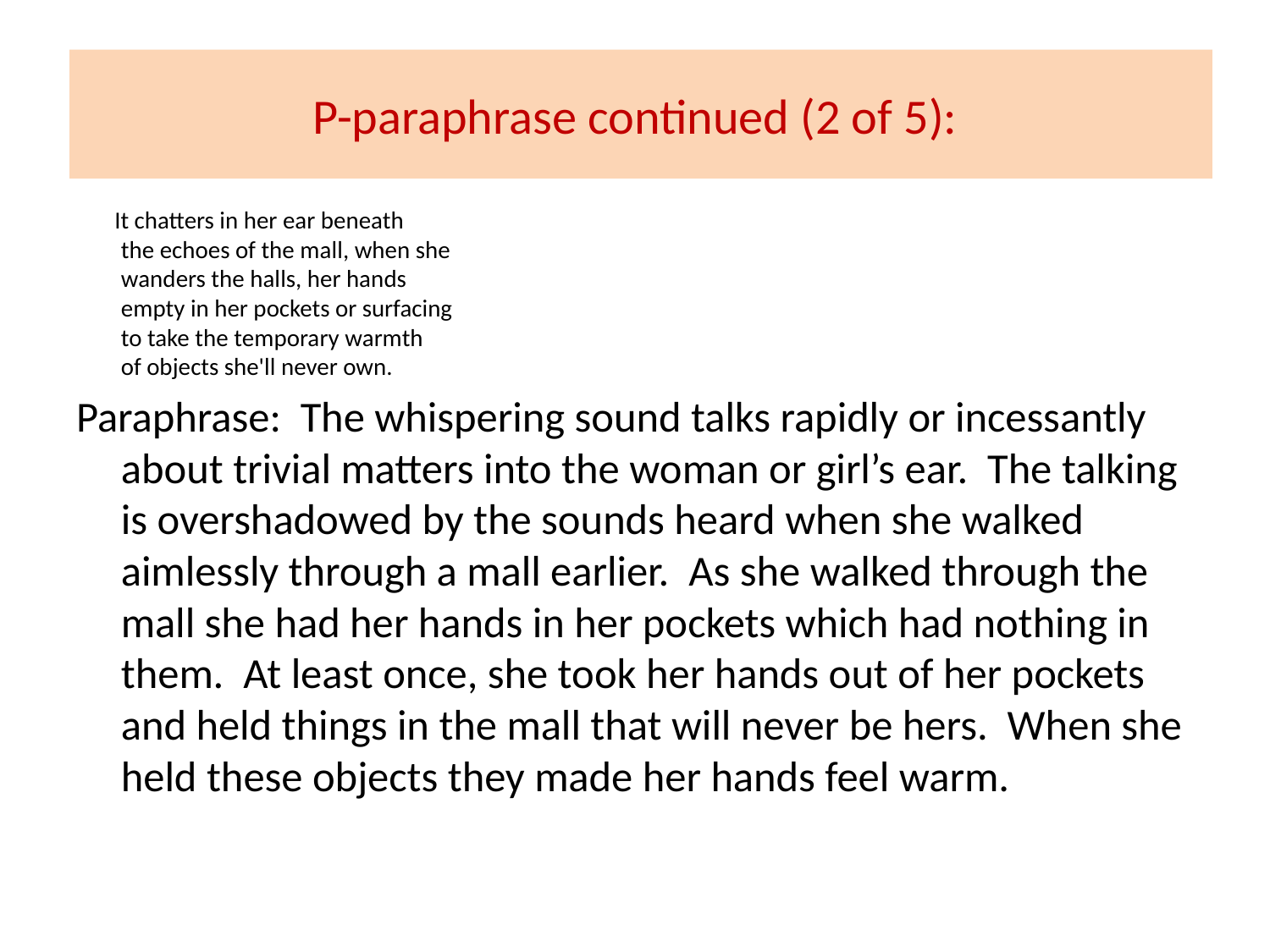

# P-paraphrase continued (2 of 5):
       It chatters in her ear beneath
the echoes of the mall, when she
wanders the halls, her hands
empty in her pockets or surfacing
to take the temporary warmth
of objects she'll never own.
Paraphrase:  The whispering sound talks rapidly or incessantly about trivial matters into the woman or girl’s ear.  The talking is overshadowed by the sounds heard when she walked aimlessly through a mall earlier.  As she walked through the mall she had her hands in her pockets which had nothing in them.  At least once, she took her hands out of her pockets and held things in the mall that will never be hers.  When she held these objects they made her hands feel warm.